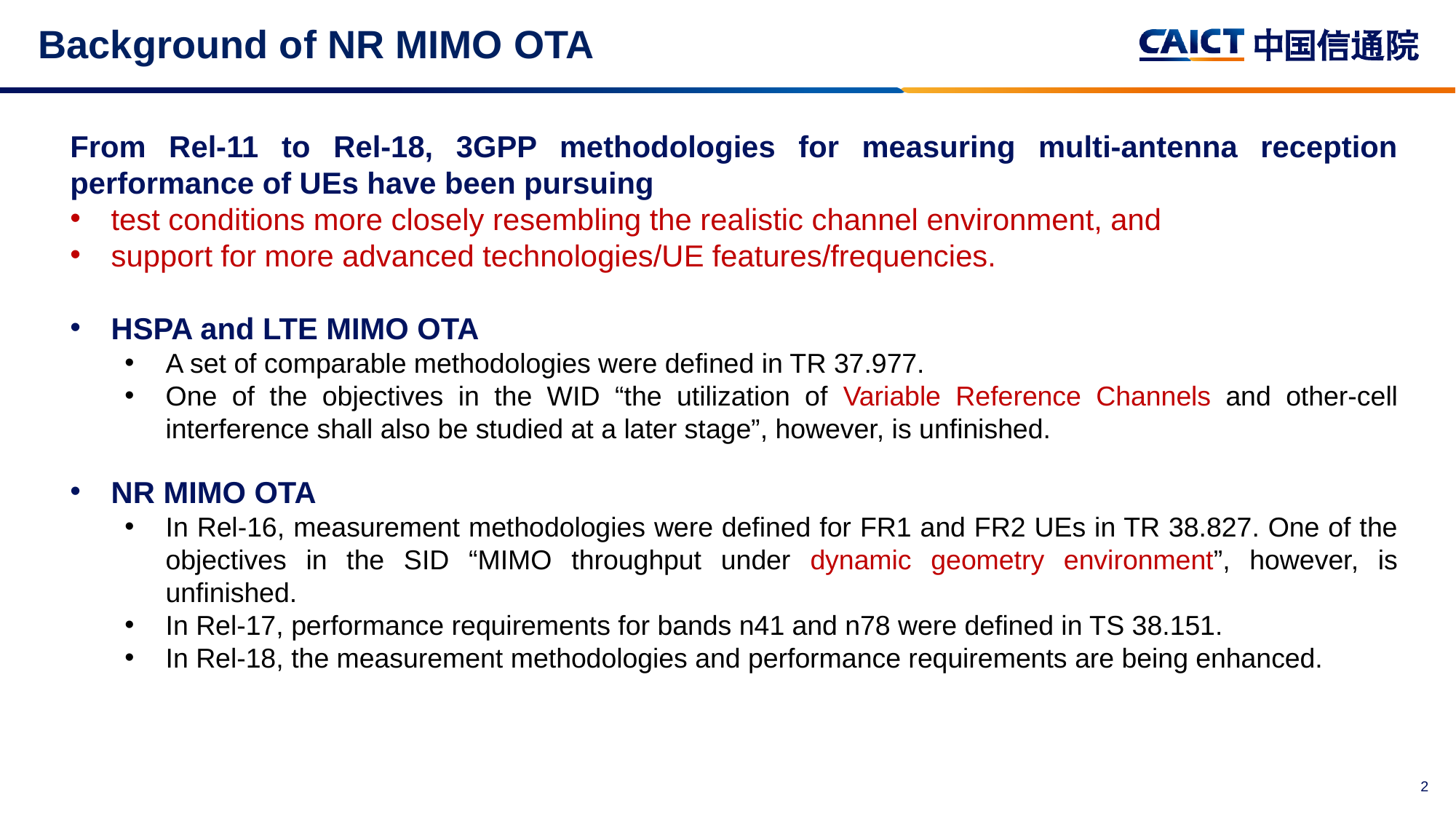

# Background of NR MIMO OTA
From Rel-11 to Rel-18, 3GPP methodologies for measuring multi-antenna reception performance of UEs have been pursuing
test conditions more closely resembling the realistic channel environment, and
support for more advanced technologies/UE features/frequencies.

HSPA and LTE MIMO OTA
A set of comparable methodologies were defined in TR 37.977.
One of the objectives in the WID “the utilization of Variable Reference Channels and other-cell interference shall also be studied at a later stage”, however, is unfinished.

NR MIMO OTA
In Rel-16, measurement methodologies were defined for FR1 and FR2 UEs in TR 38.827. One of the objectives in the SID “MIMO throughput under dynamic geometry environment”, however, is unfinished.
In Rel-17, performance requirements for bands n41 and n78 were defined in TS 38.151.
In Rel-18, the measurement methodologies and performance requirements are being enhanced.